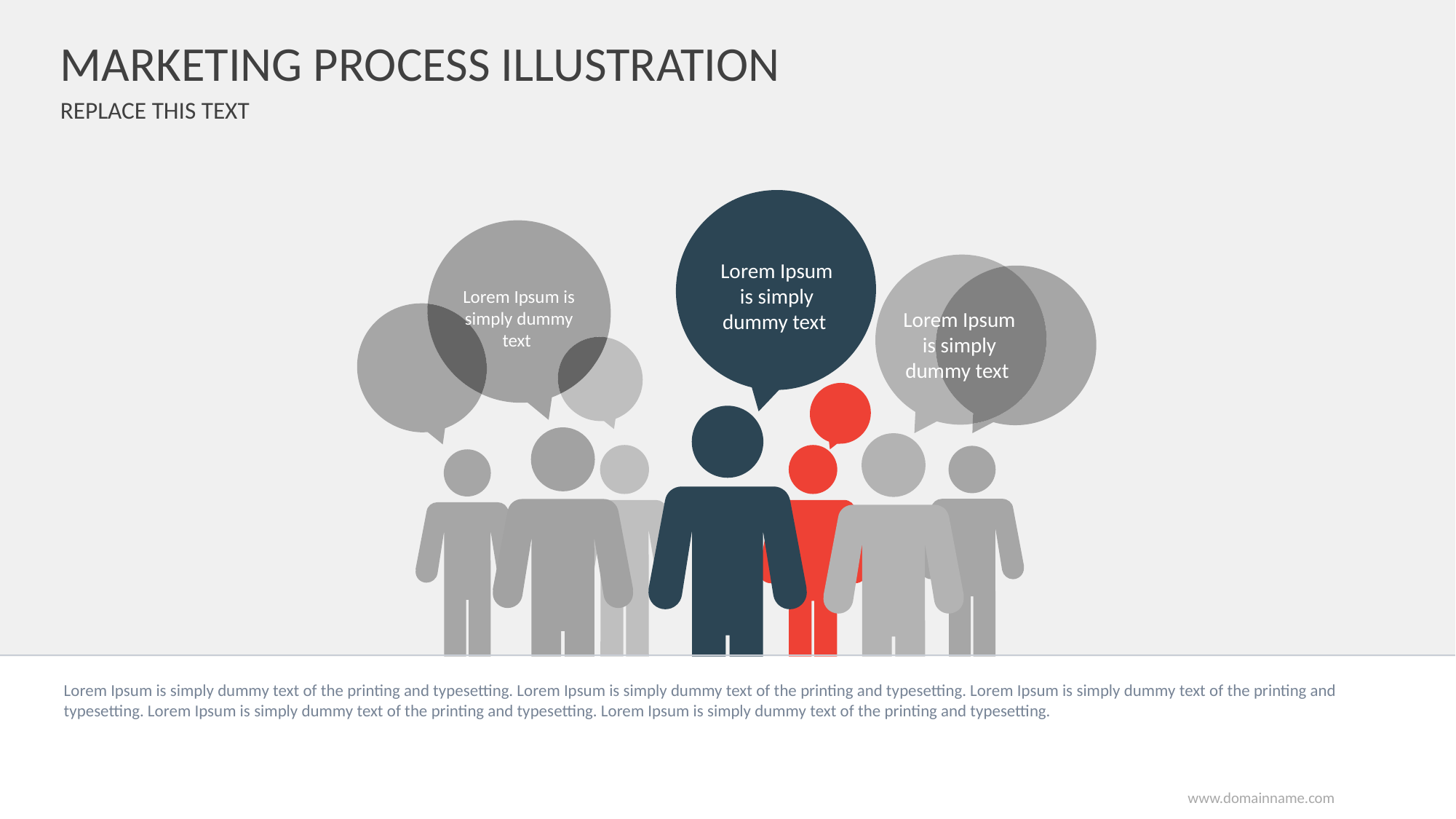

MARKETING PROCESS ILLUSTRATION
Replace This Text

Lorem Ipsum is simply dummy text

Lorem Ipsum is simply dummy text
Lorem Ipsum is simply dummy text

Lorem Ipsum is simply dummy text of the printing and typesetting. Lorem Ipsum is simply dummy text of the printing and typesetting. Lorem Ipsum is simply dummy text of the printing and typesetting. Lorem Ipsum is simply dummy text of the printing and typesetting. Lorem Ipsum is simply dummy text of the printing and typesetting.
www.domainname.com
Logo Company
7